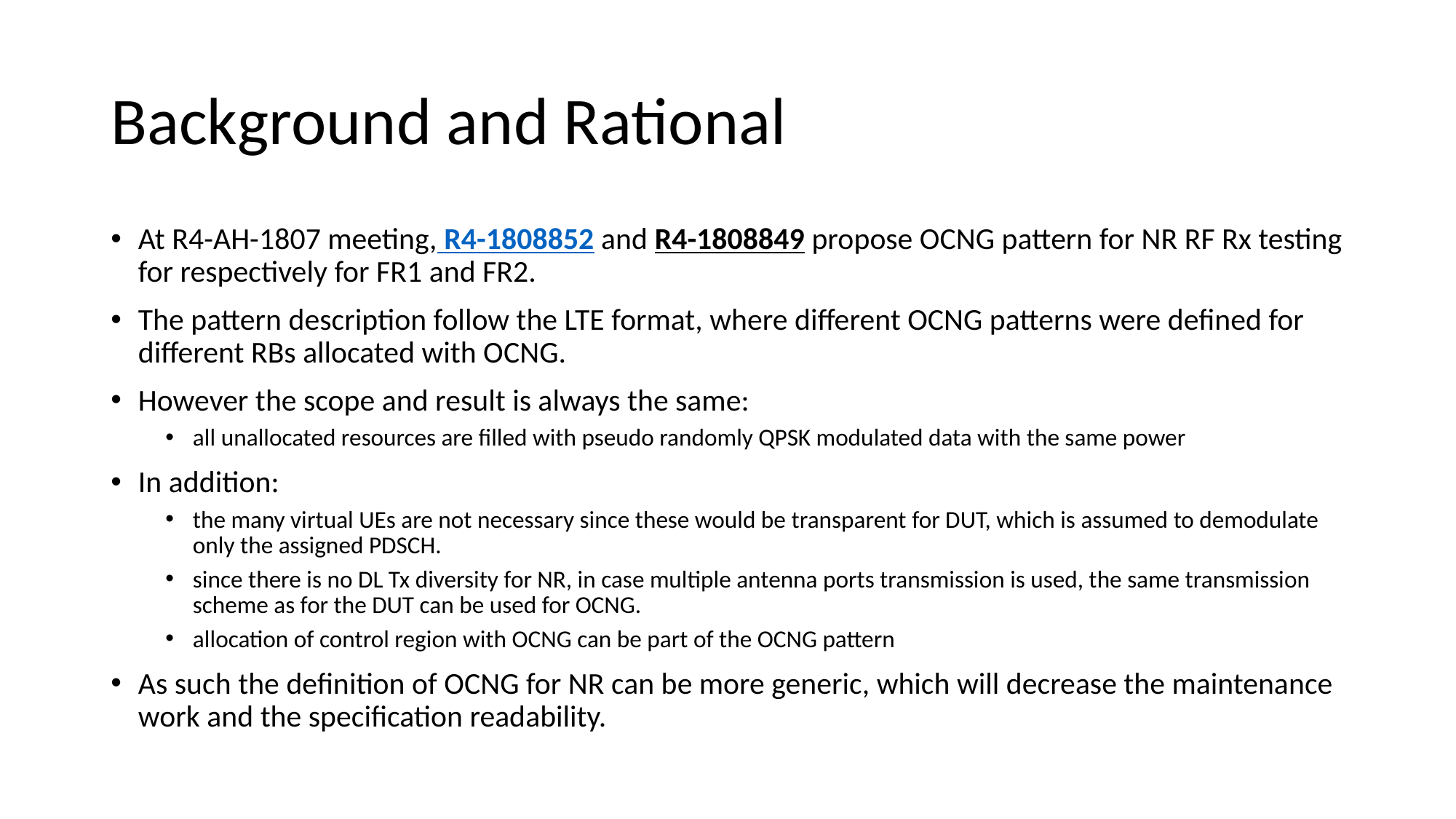

# Background and Rational
At R4-AH-1807 meeting, R4-1808852 and R4-1808849 propose OCNG pattern for NR RF Rx testing for respectively for FR1 and FR2.
The pattern description follow the LTE format, where different OCNG patterns were defined for different RBs allocated with OCNG.
However the scope and result is always the same:
all unallocated resources are filled with pseudo randomly QPSK modulated data with the same power
In addition:
the many virtual UEs are not necessary since these would be transparent for DUT, which is assumed to demodulate only the assigned PDSCH.
since there is no DL Tx diversity for NR, in case multiple antenna ports transmission is used, the same transmission scheme as for the DUT can be used for OCNG.
allocation of control region with OCNG can be part of the OCNG pattern
As such the definition of OCNG for NR can be more generic, which will decrease the maintenance work and the specification readability.